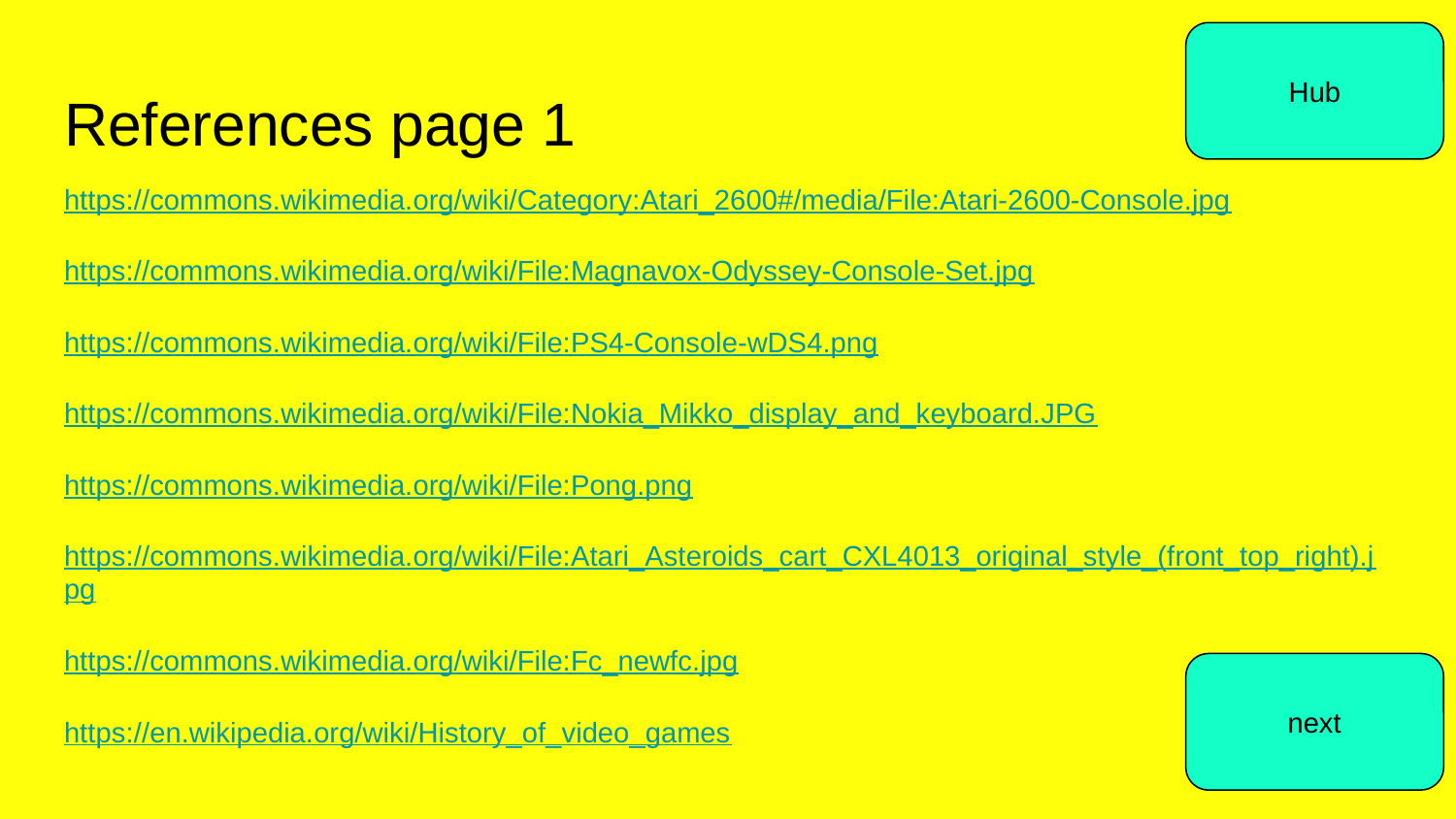

Hub
# References page 1
https://commons.wikimedia.org/wiki/Category:Atari_2600#/media/File:Atari-2600-Console.jpg
https://commons.wikimedia.org/wiki/File:Magnavox-Odyssey-Console-Set.jpg
https://commons.wikimedia.org/wiki/File:PS4-Console-wDS4.png
https://commons.wikimedia.org/wiki/File:Nokia_Mikko_display_and_keyboard.JPG
https://commons.wikimedia.org/wiki/File:Pong.png
https://commons.wikimedia.org/wiki/File:Atari_Asteroids_cart_CXL4013_original_style_(front_top_right).jpg
https://commons.wikimedia.org/wiki/File:Fc_newfc.jpg
https://en.wikipedia.org/wiki/History_of_video_games

next